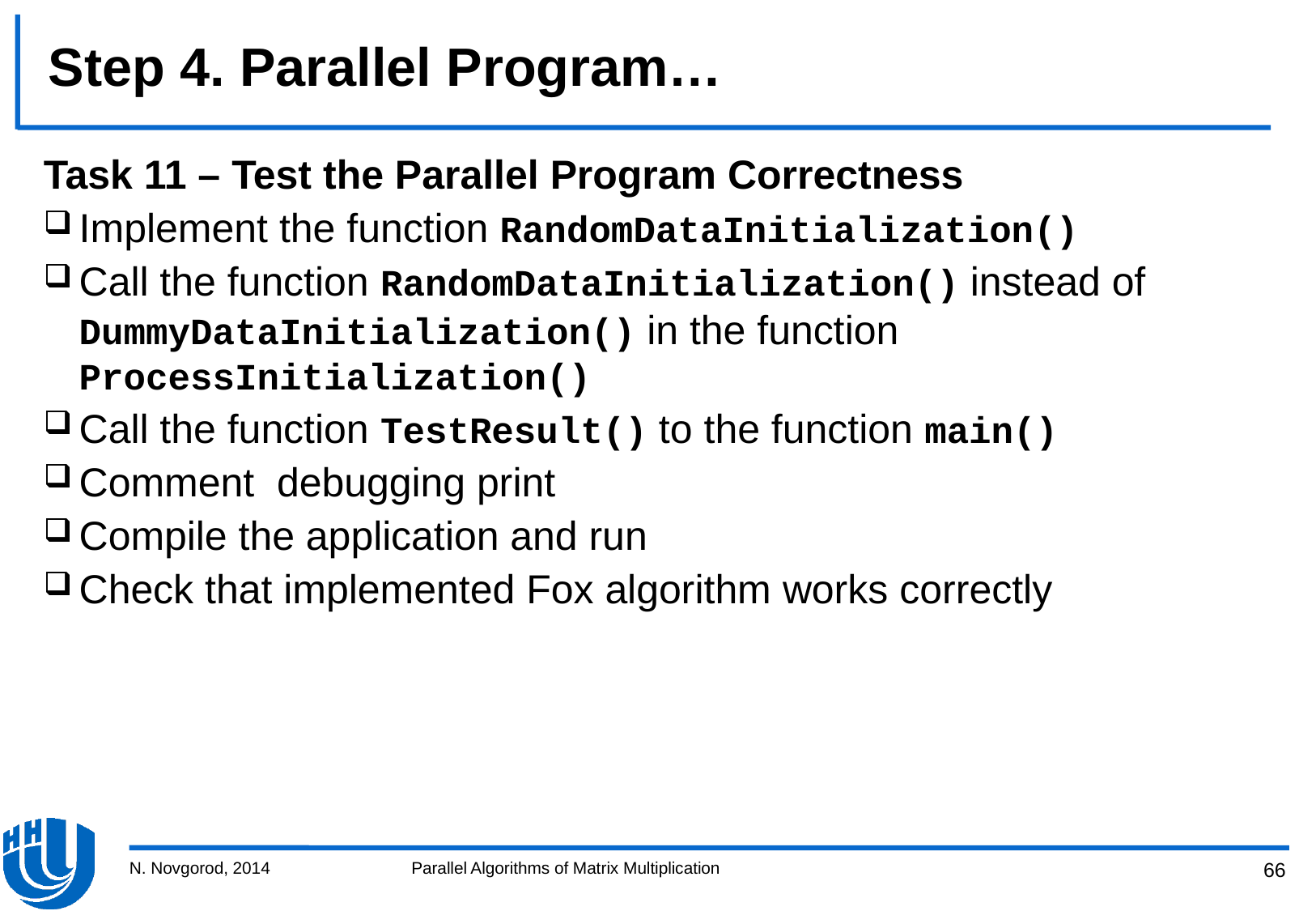

# Step 4. Parallel Program…
Task 11 – Test the Parallel Program Correctness
Implement the function RandomDataInitialization()
Call the function RandomDataInitialization() instead of DummyDataInitialization() in the function ProcessInitialization()
Call the function TestResult() to the function main()
Comment  debugging print
Compile the application and run
Check that implemented Fox algorithm works correctly
N. Novgorod, 2014
Parallel Algorithms of Matrix Multiplication
66